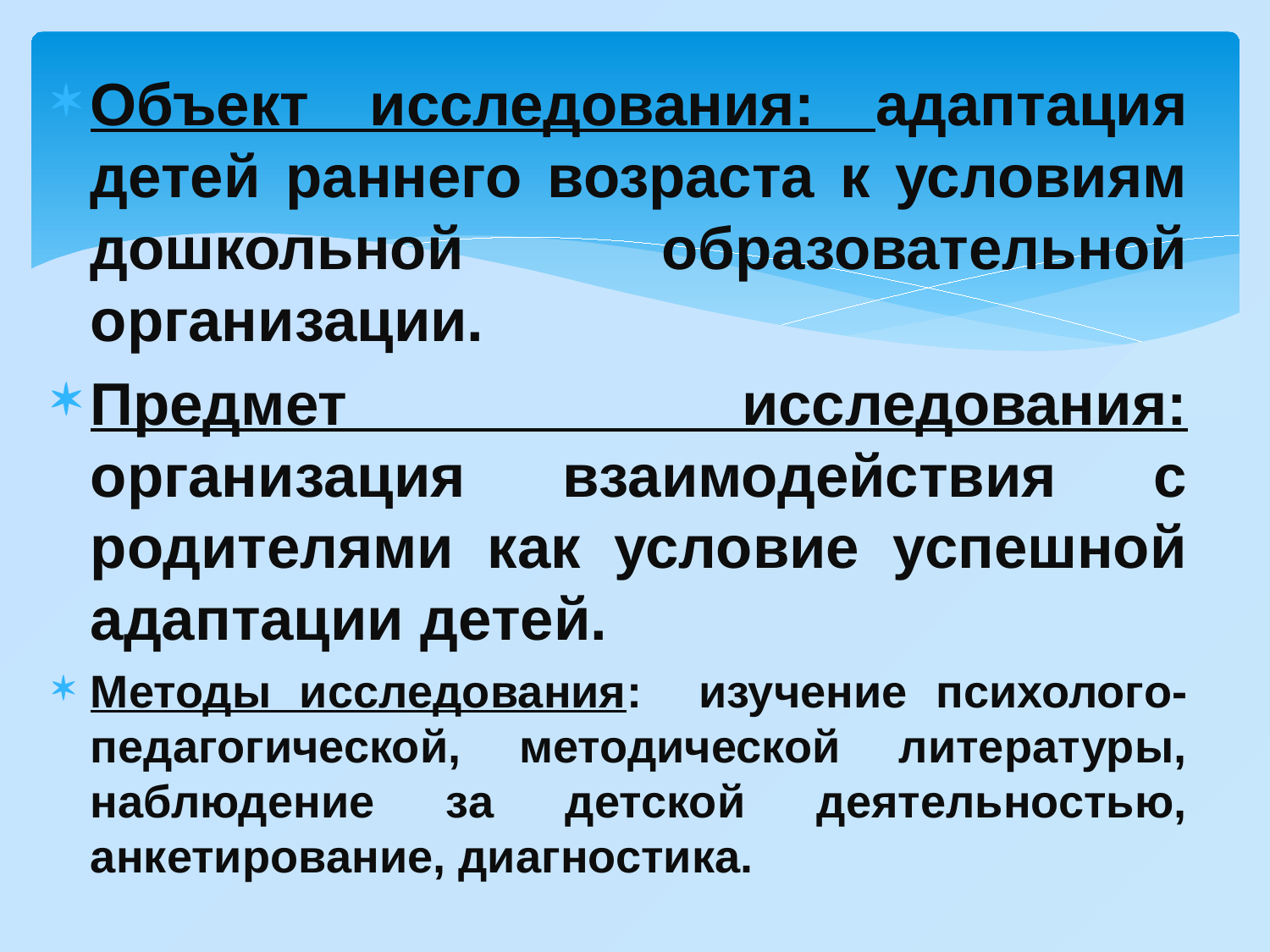

Объект исследования: адаптация детей раннего возраста к условиям дошкольной образовательной организации.
Предмет исследования: организация взаимодействия с родителями как условие успешной адаптации детей.
Методы исследования:  изучение психолого-педагогической, методической литературы, наблюдение за детской деятельностью, анкетирование, диагностика.